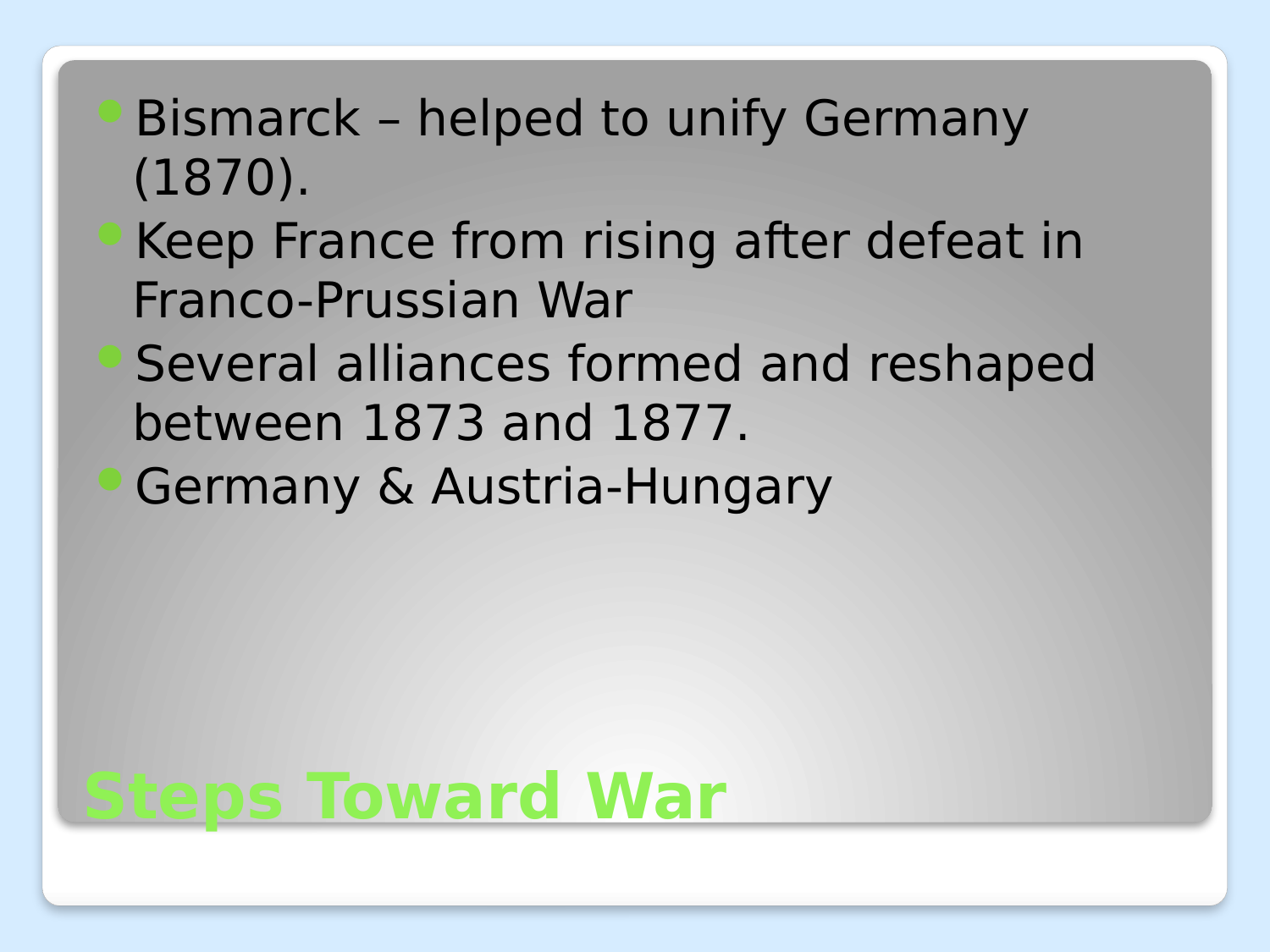

Bismarck – helped to unify Germany (1870).
Keep France from rising after defeat in Franco-Prussian War
Several alliances formed and reshaped between 1873 and 1877.
Germany & Austria-Hungary

# Steps Toward War